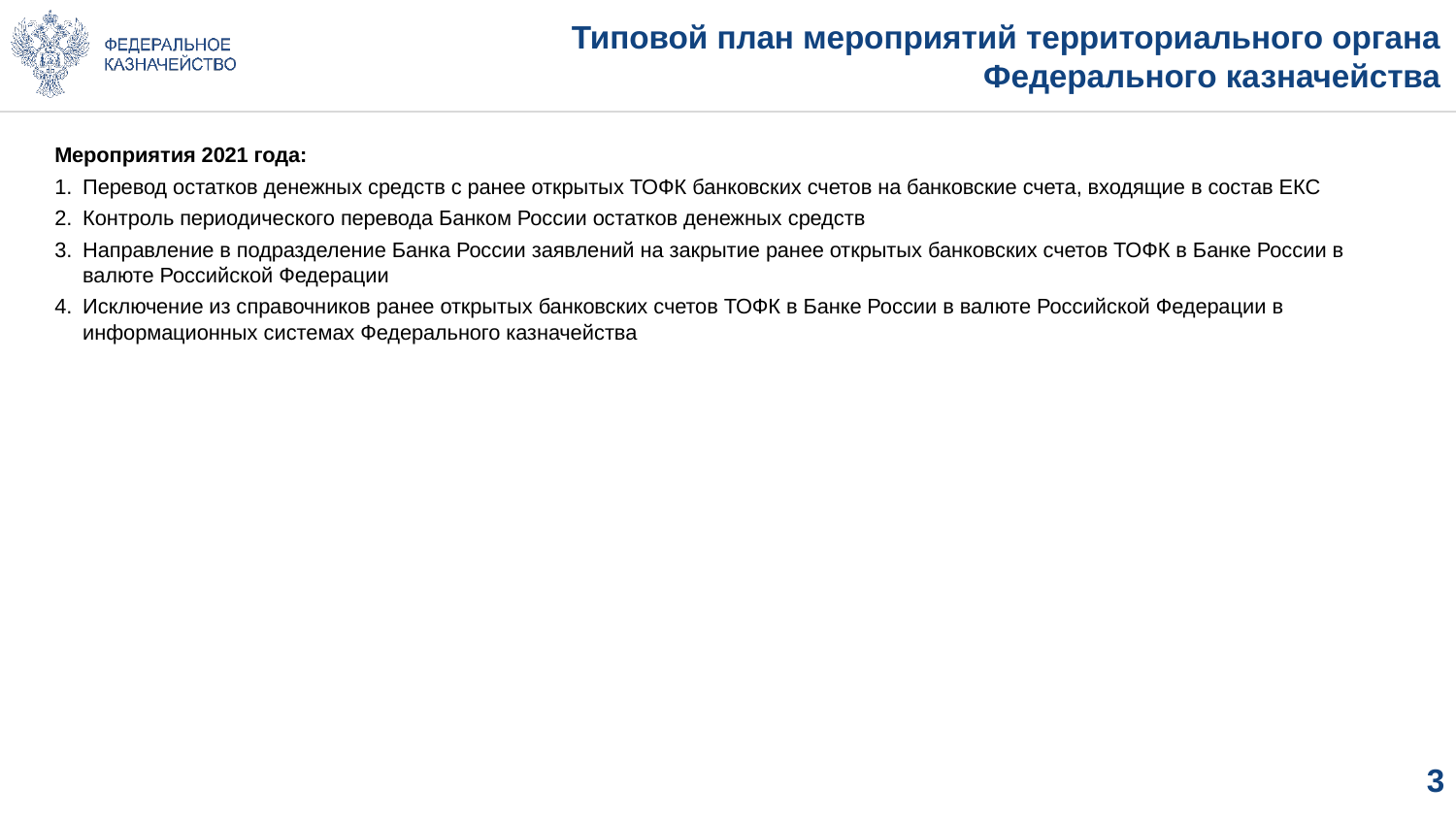

# Типовой план мероприятий территориального органа Федерального казначейства
Мероприятия 2021 года:
Перевод остатков денежных средств с ранее открытых ТОФК банковских счетов на банковские счета, входящие в состав ЕКС
Контроль периодического перевода Банком России остатков денежных средств
Направление в подразделение Банка России заявлений на закрытие ранее открытых банковских счетов ТОФК в Банке России в валюте Российской Федерации
Исключение из справочников ранее открытых банковских счетов ТОФК в Банке России в валюте Российской Федерации в информационных системах Федерального казначейства